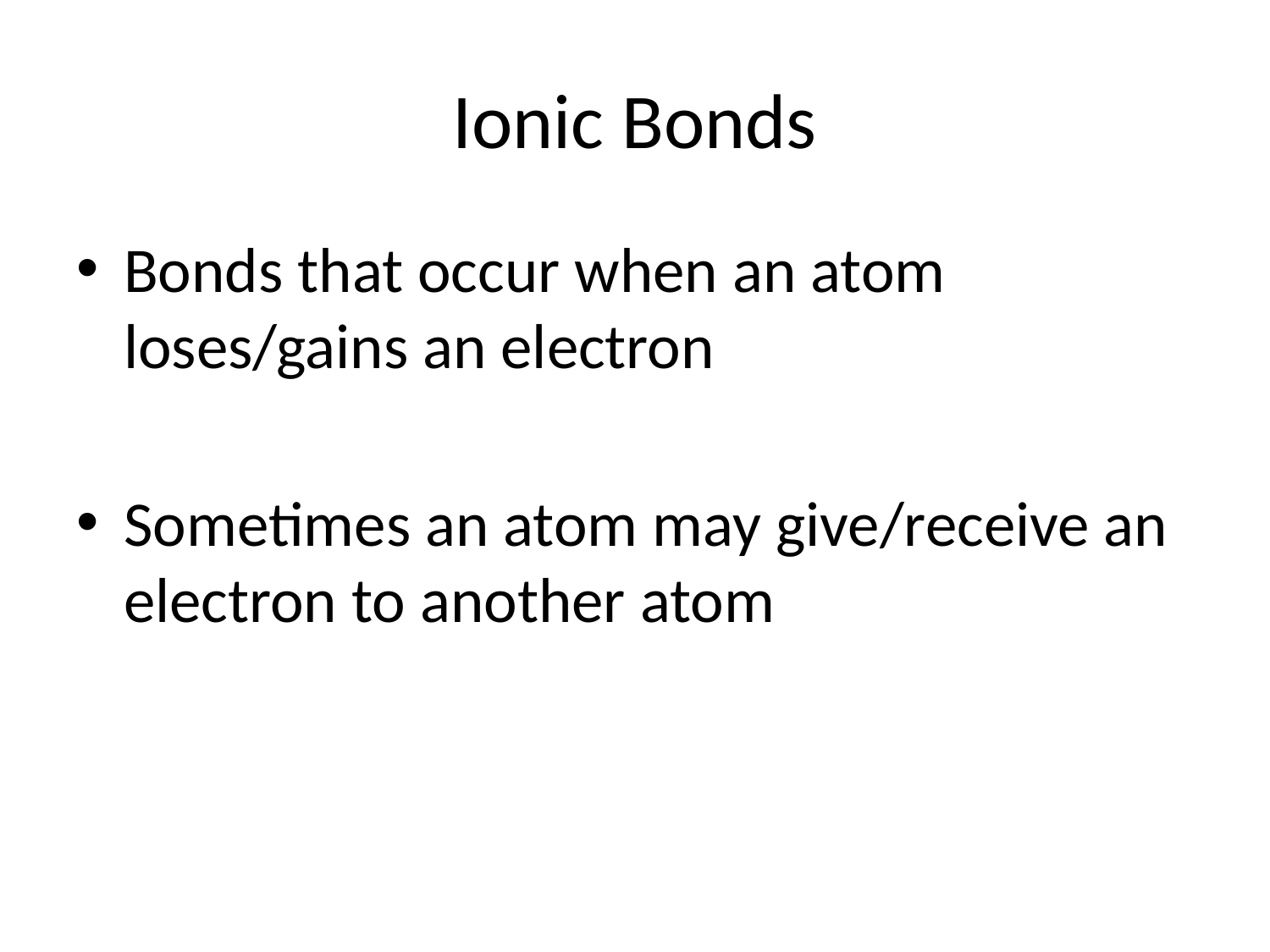

# Ionic Bonds
Bonds that occur when an atom loses/gains an electron

Sometimes an atom may give/receive an electron to another atom